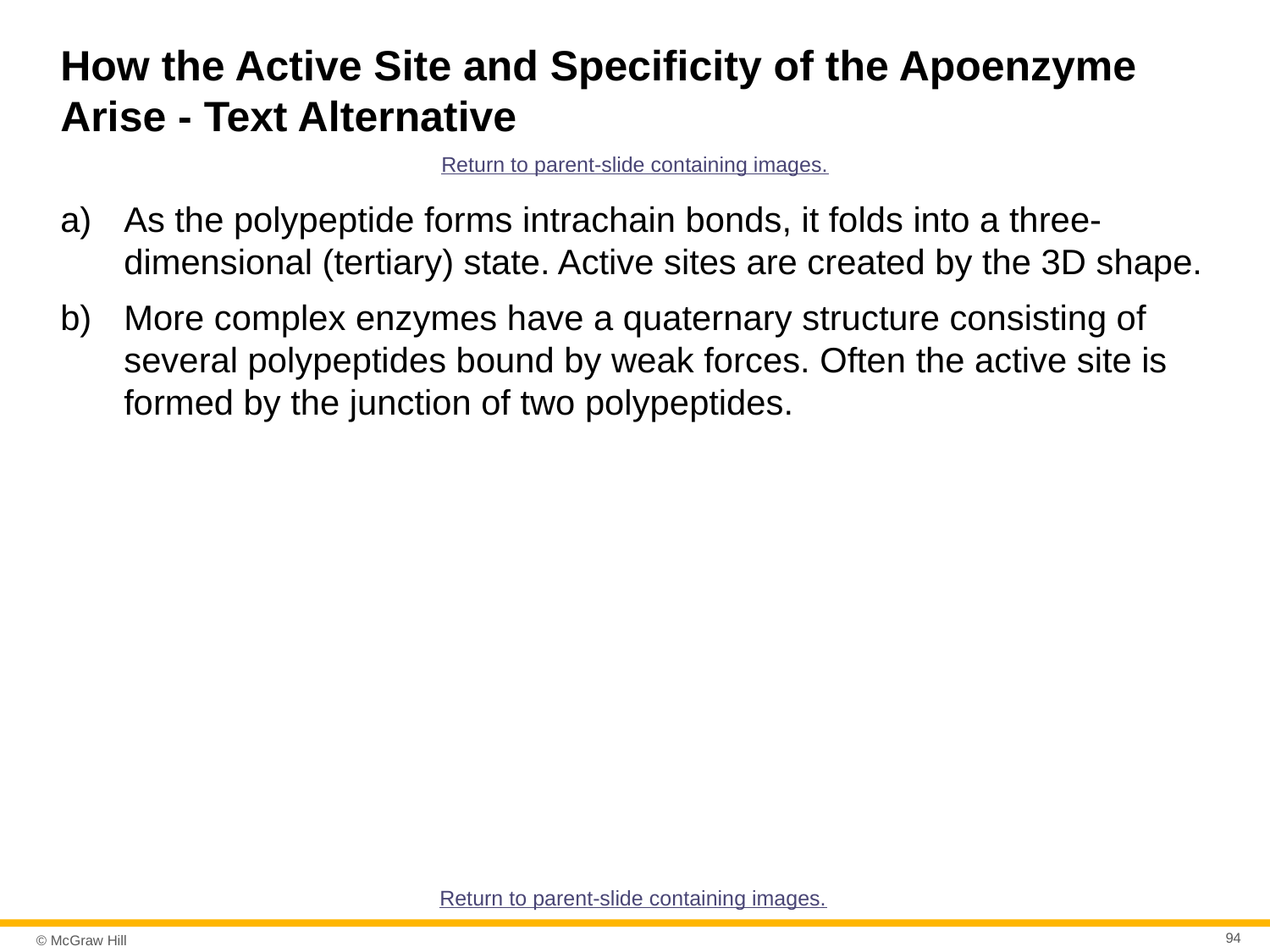

# How the Active Site and Specificity of the Apoenzyme Arise - Text Alternative
Return to parent-slide containing images.
As the polypeptide forms intrachain bonds, it folds into a three-dimensional (tertiary) state. Active sites are created by the 3D shape.
More complex enzymes have a quaternary structure consisting of several polypeptides bound by weak forces. Often the active site is formed by the junction of two polypeptides.
Return to parent-slide containing images.